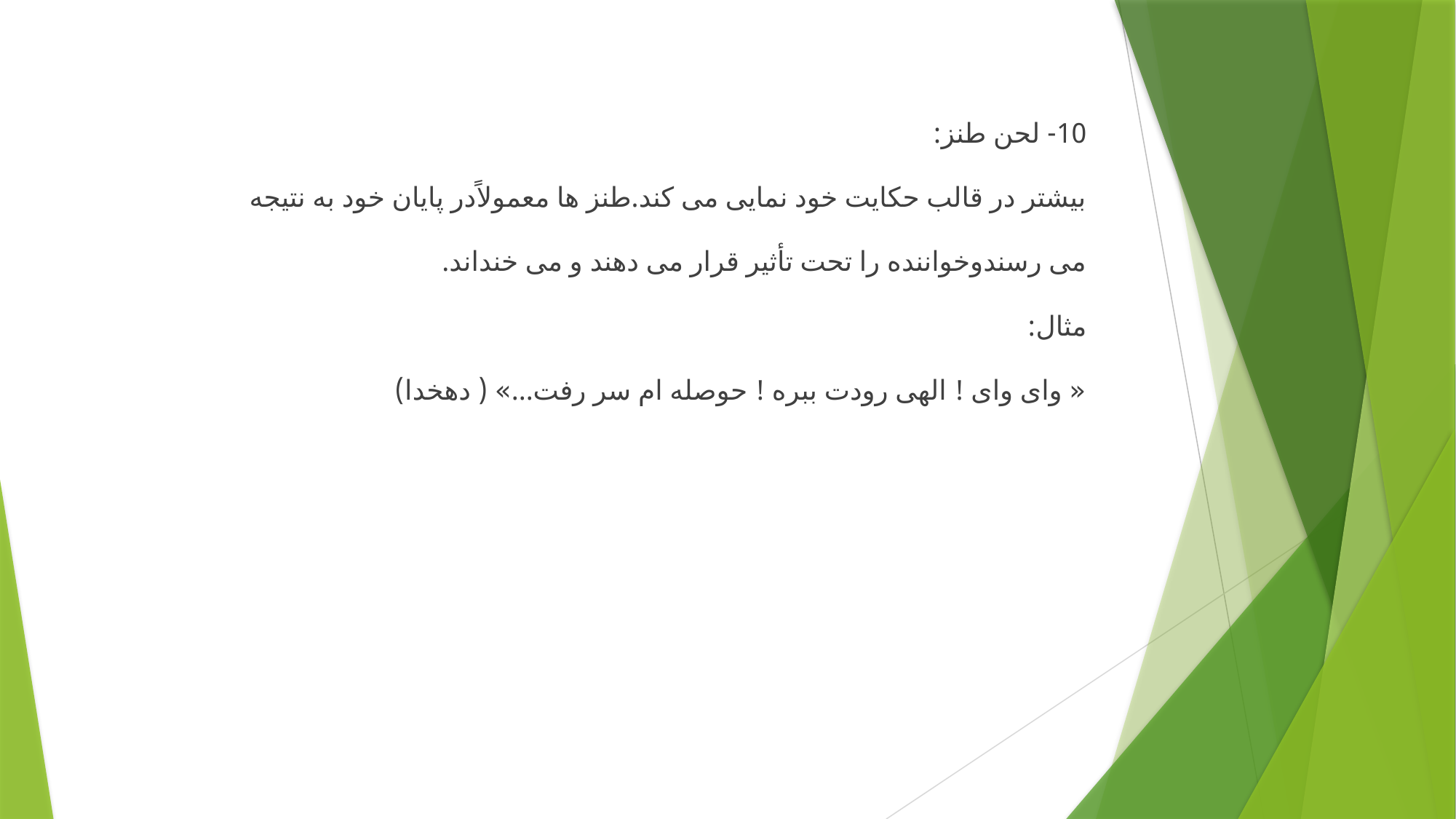

10- لحن طنز:
بیشتر در قالب حکایت خود نمایی می کند.طنز ها معمولاًدر پایان خود به نتیجه
می رسندوخواننده را تحت تأثیر قرار می دهند و می خنداند.
مثال:
« وای وای ! الهی رودت ببره ! حوصله ام سر رفت...» ( دهخدا)